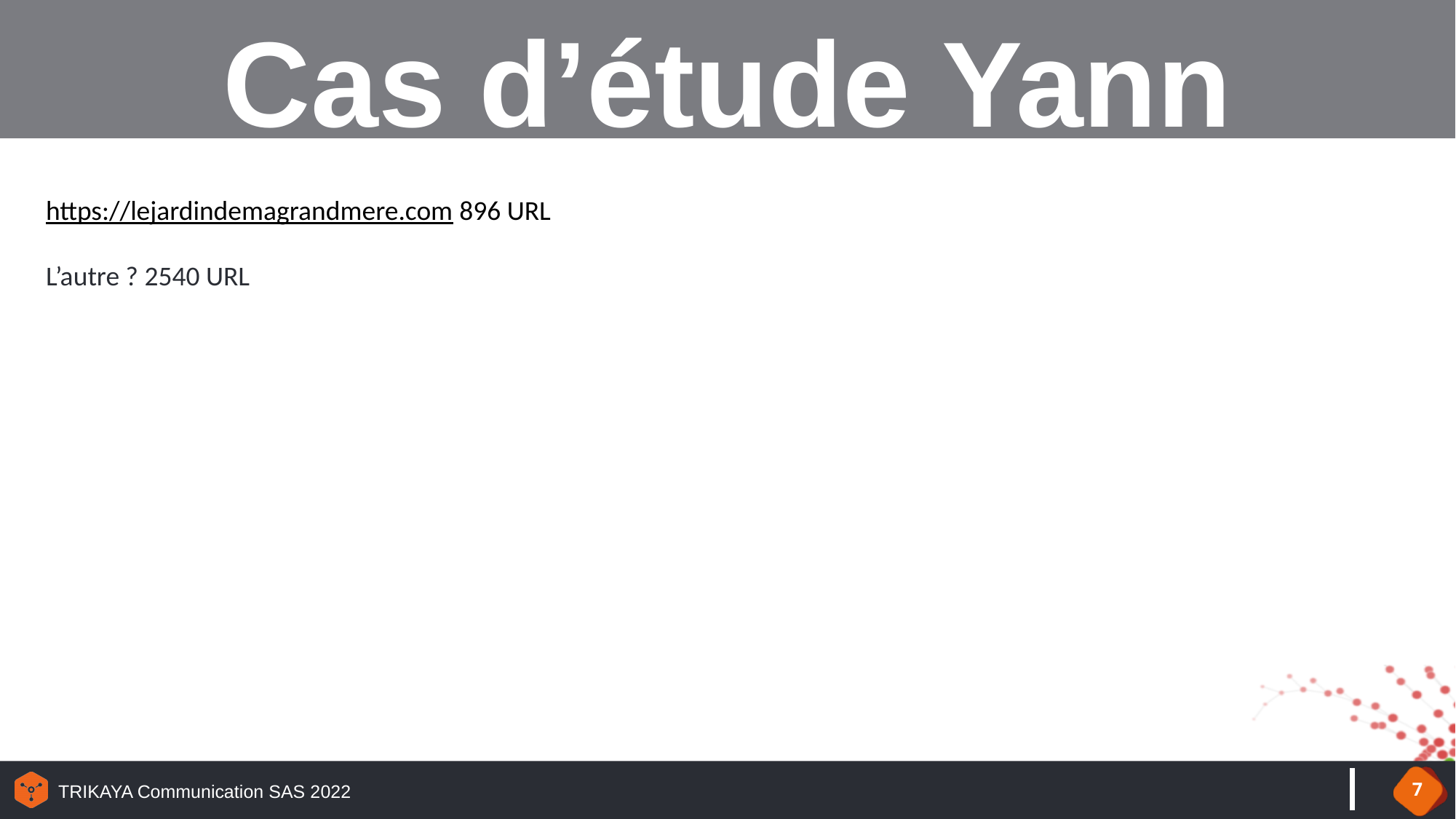

Cas d’étude Yann
https://lejardindemagrandmere.com 896 URL

L’autre ? 2540 URL